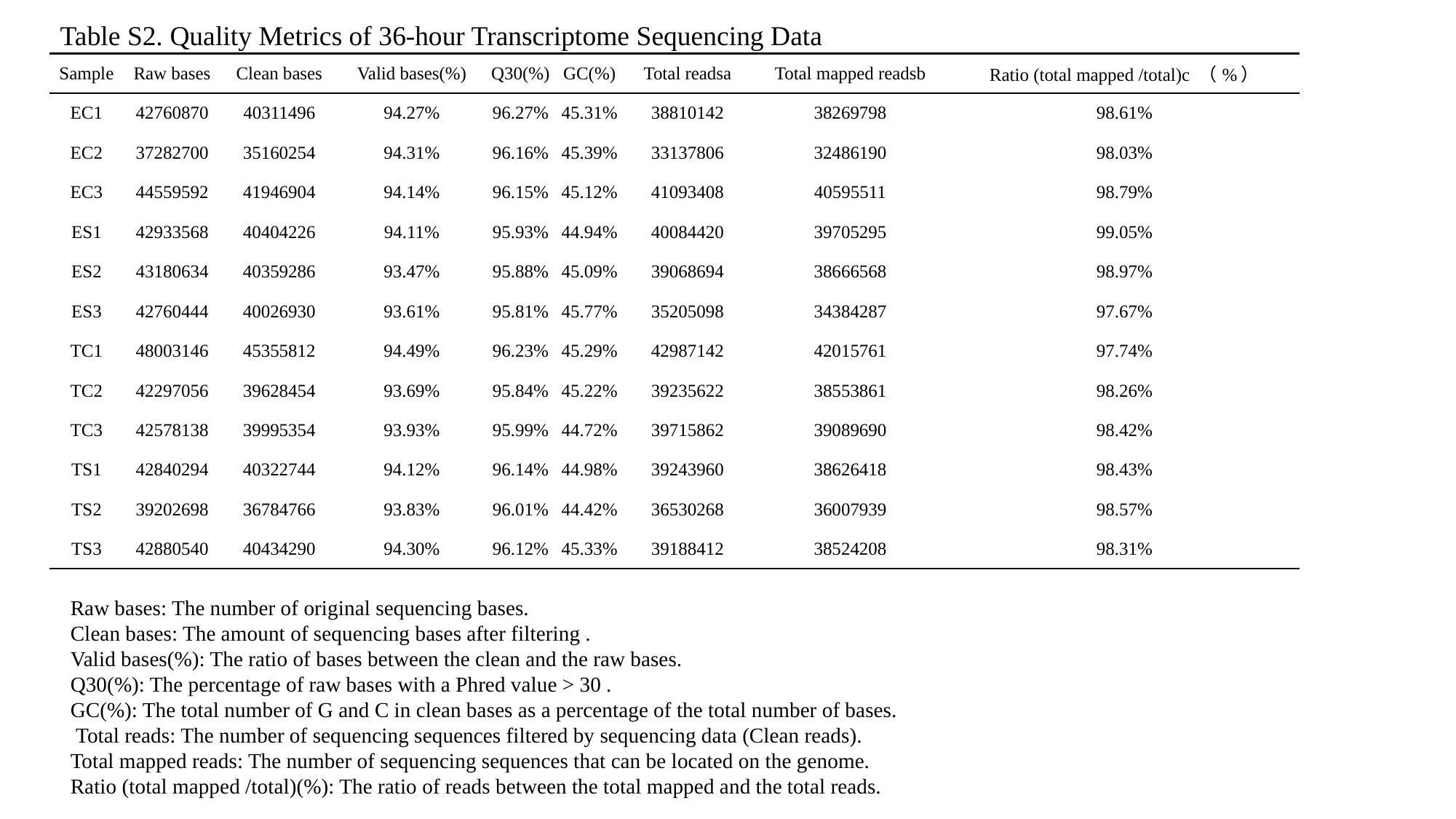

Table S2. Quality Metrics of 36-hour Transcriptome Sequencing Data
| Sample | Raw bases | Clean bases | Valid bases(%) | Q30(%) | GC(%) | Total readsa | Total mapped readsb | Ratio (total mapped /total)c （%） |
| --- | --- | --- | --- | --- | --- | --- | --- | --- |
| EC1 | 42760870 | 40311496 | 94.27% | 96.27% | 45.31% | 38810142 | 38269798 | 98.61% |
| EC2 | 37282700 | 35160254 | 94.31% | 96.16% | 45.39% | 33137806 | 32486190 | 98.03% |
| EC3 | 44559592 | 41946904 | 94.14% | 96.15% | 45.12% | 41093408 | 40595511 | 98.79% |
| ES1 | 42933568 | 40404226 | 94.11% | 95.93% | 44.94% | 40084420 | 39705295 | 99.05% |
| ES2 | 43180634 | 40359286 | 93.47% | 95.88% | 45.09% | 39068694 | 38666568 | 98.97% |
| ES3 | 42760444 | 40026930 | 93.61% | 95.81% | 45.77% | 35205098 | 34384287 | 97.67% |
| TC1 | 48003146 | 45355812 | 94.49% | 96.23% | 45.29% | 42987142 | 42015761 | 97.74% |
| TC2 | 42297056 | 39628454 | 93.69% | 95.84% | 45.22% | 39235622 | 38553861 | 98.26% |
| TC3 | 42578138 | 39995354 | 93.93% | 95.99% | 44.72% | 39715862 | 39089690 | 98.42% |
| TS1 | 42840294 | 40322744 | 94.12% | 96.14% | 44.98% | 39243960 | 38626418 | 98.43% |
| TS2 | 39202698 | 36784766 | 93.83% | 96.01% | 44.42% | 36530268 | 36007939 | 98.57% |
| TS3 | 42880540 | 40434290 | 94.30% | 96.12% | 45.33% | 39188412 | 38524208 | 98.31% |
Raw bases: The number of original sequencing bases.
Clean bases: The amount of sequencing bases after filtering .
Valid bases(%): The ratio of bases between the clean and the raw bases.
Q30(%): The percentage of raw bases with a Phred value > 30 .
GC(%): The total number of G and C in clean bases as a percentage of the total number of bases.
 Total reads: The number of sequencing sequences filtered by sequencing data (Clean reads).
Total mapped reads: The number of sequencing sequences that can be located on the genome.
Ratio (total mapped /total)(%): The ratio of reads between the total mapped and the total reads.